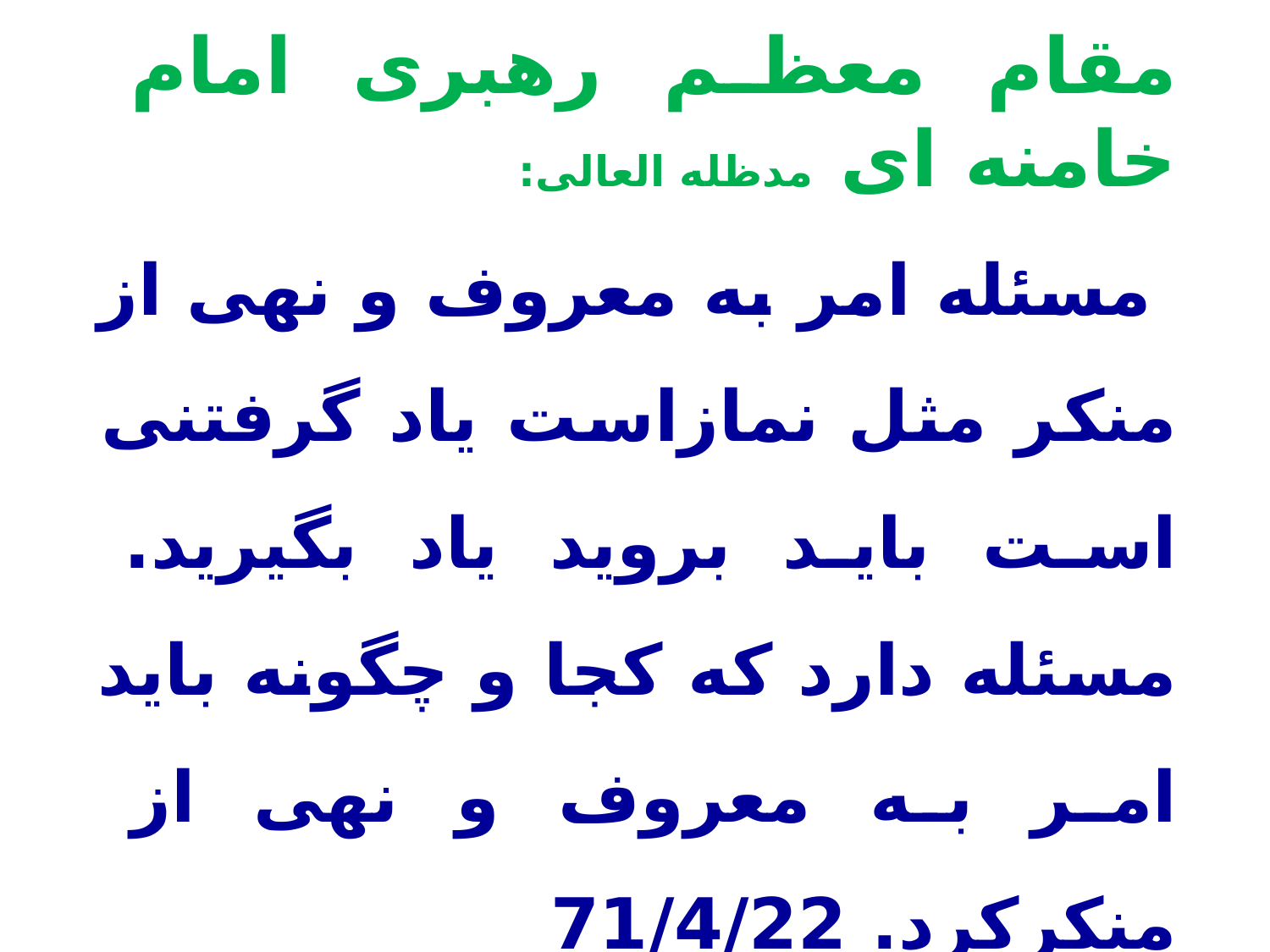

مقام معظم رهبری امام خامنه ای مدظله العالی:
 مسئله امر به معروف و نهی از منکر مثل نمازاست یاد گرفتنی است باید بروید یاد بگیرید. مسئله دارد که کجا و چگونه باید امر به معروف و نهی از منکرکرد. 71/4/22